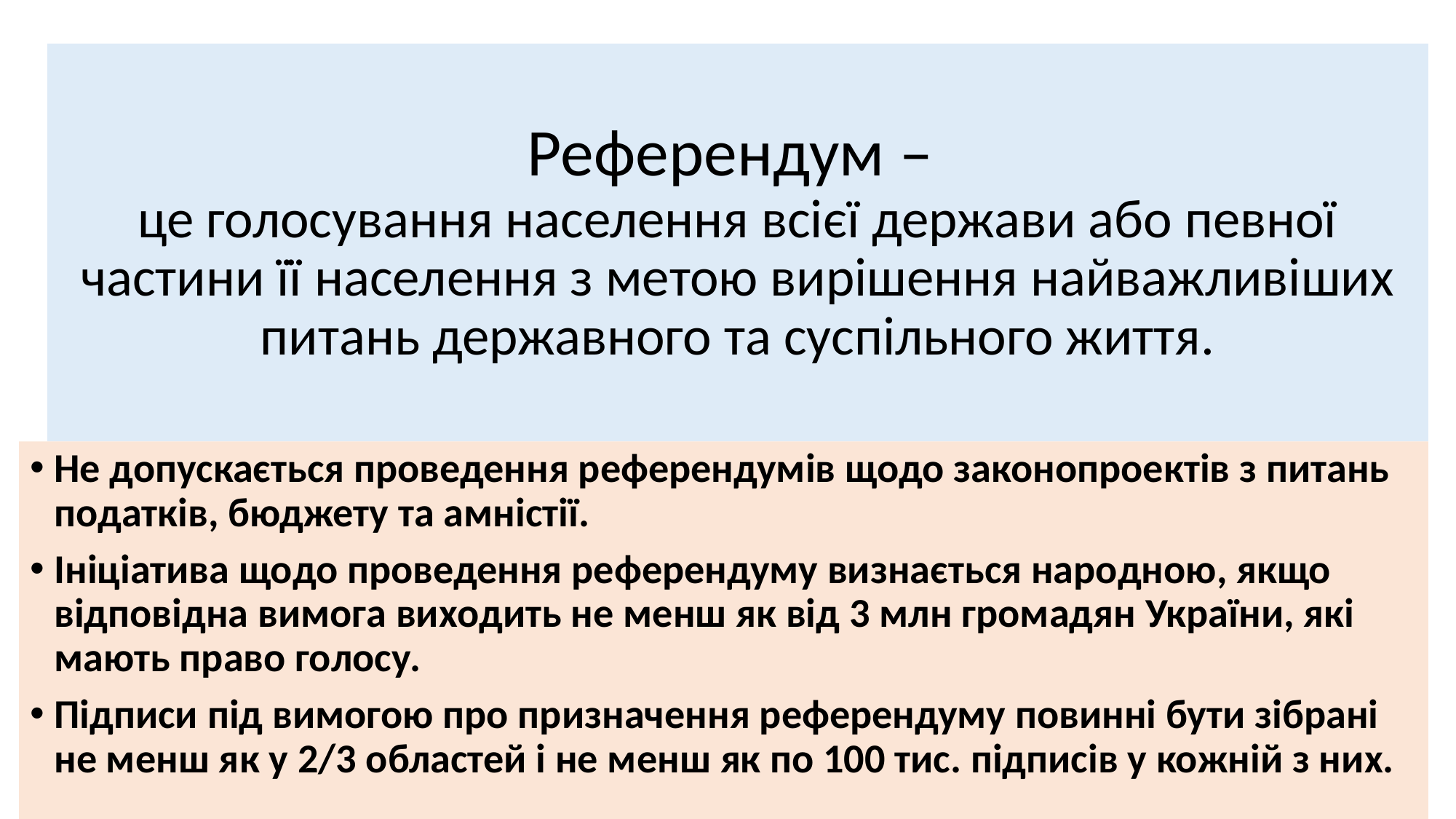

# Референдум – це голосування населення всієї держави або певної частини її населення з метою вирішення найважливіших питань державного та суспільного життя.
Не допускається проведення референдумів щодо законопроектів з питань податків, бюджету та амністії.
Ініціатива щодо проведення референдуму визнається народною, якщо відповідна вимога виходить не менш як від 3 млн громадян України, які мають право голосу.
Підписи під вимогою про призначення референдуму повинні бути зібрані не менш як у 2/3 областей і не менш як по 100 тис. підписів у кожній з них.